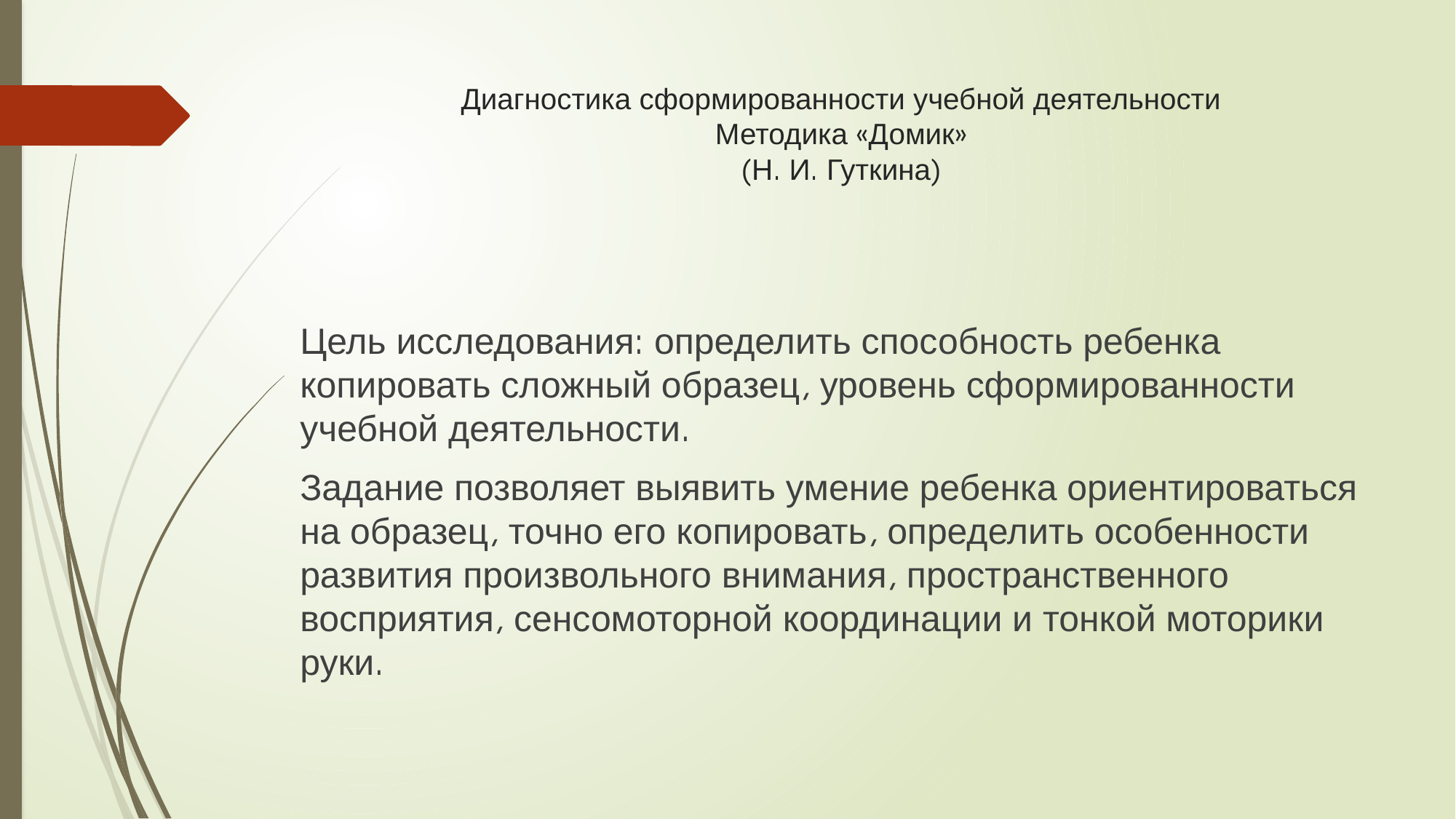

# Диагностика сформированности учебной деятельности Методика «Домик» (Н. И. Гуткина)
Цель исследования: определить способность ребенка копировать сложный образец, уровень сформированности учебной деятельности.
Задание позволяет выявить умение ребенка ориентироваться на образец, точно его копировать, определить особенности развития произвольного внимания, пространственного восприятия, сенсомоторной координации и тонкой моторики руки.